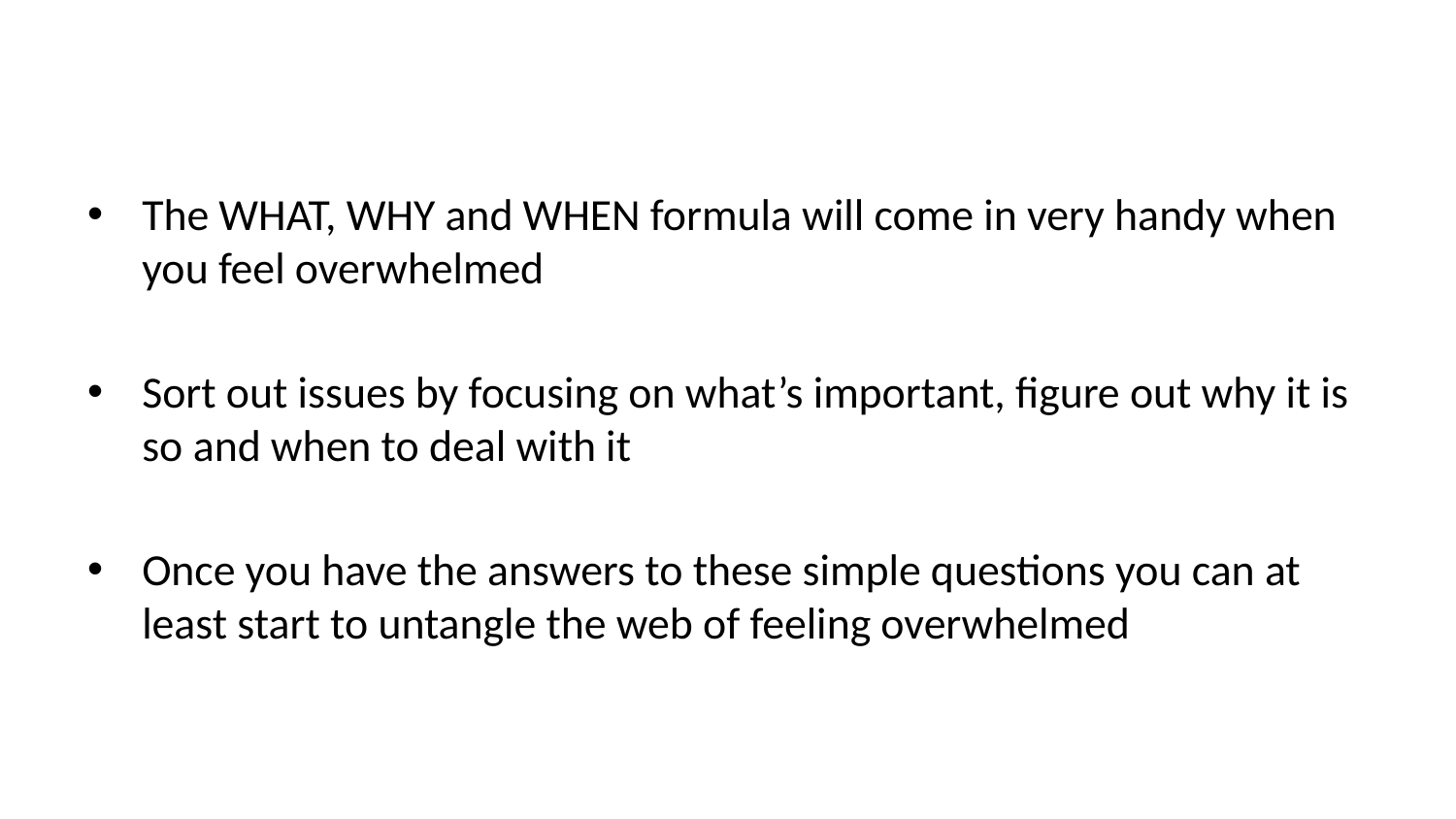

The WHAT, WHY and WHEN formula will come in very handy when you feel overwhelmed

Sort out issues by focusing on what’s important, figure out why it is so and when to deal with it

Once you have the answers to these simple questions you can at least start to untangle the web of feeling overwhelmed